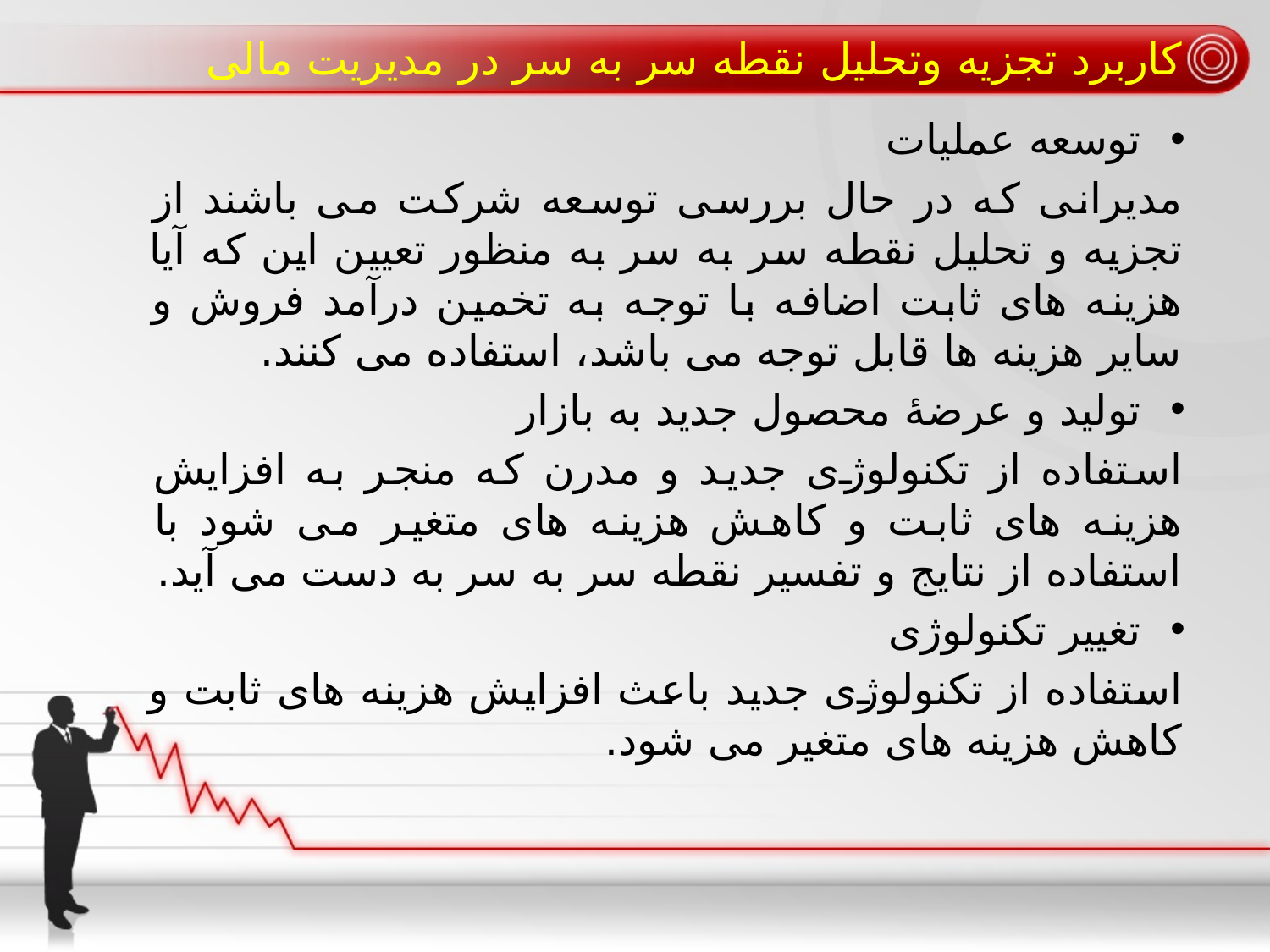

# کاربرد تجزیه وتحلیل نقطه سر به سر در مدیریت مالی
توسعه عملیات
مدیرانی که در حال بررسی توسعه شرکت می باشند از تجزیه و تحلیل نقطه سر به سر به منظور تعیین این که آیا هزینه های ثابت اضافه با توجه به تخمین درآمد فروش و سایر هزینه ها قابل توجه می باشد، استفاده می کنند.
تولید و عرضۀ محصول جدید به بازار
استفاده از تکنولوژی جدید و مدرن که منجر به افزایش هزینه های ثابت و کاهش هزینه های متغیر می شود با استفاده از نتایج و تفسیر نقطه سر به سر به دست می آید.
تغییر تکنولوژی
استفاده از تکنولوژی جدید باعث افزایش هزینه های ثابت و کاهش هزینه های متغیر می شود.